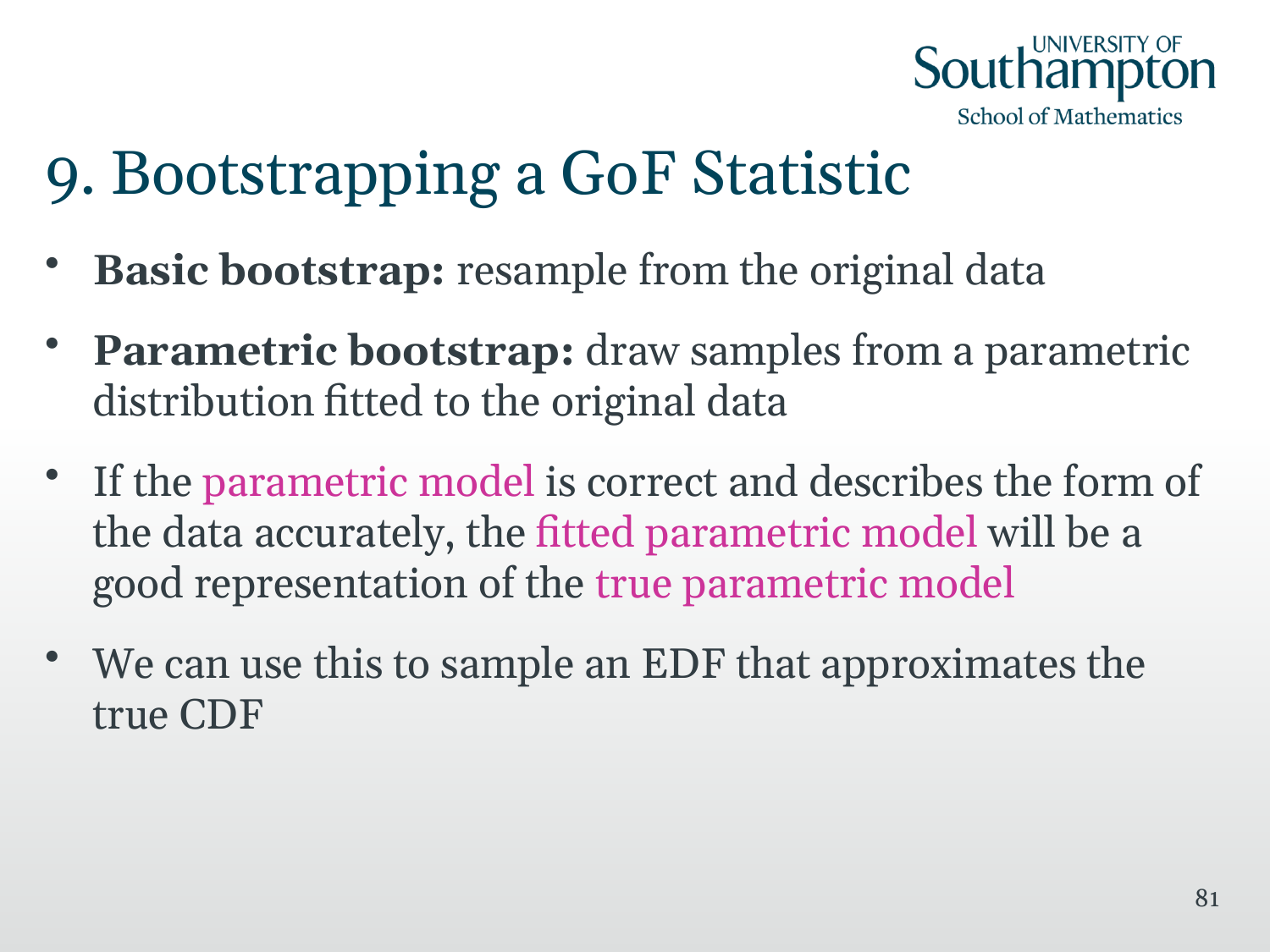

# 9. Bootstrapping a GoF Statistic
Basic bootstrap: resample from the original data
Parametric bootstrap: draw samples from a parametric distribution fitted to the original data
If the parametric model is correct and describes the form of the data accurately, the fitted parametric model will be a good representation of the true parametric model
We can use this to sample an EDF that approximates the true CDF
81